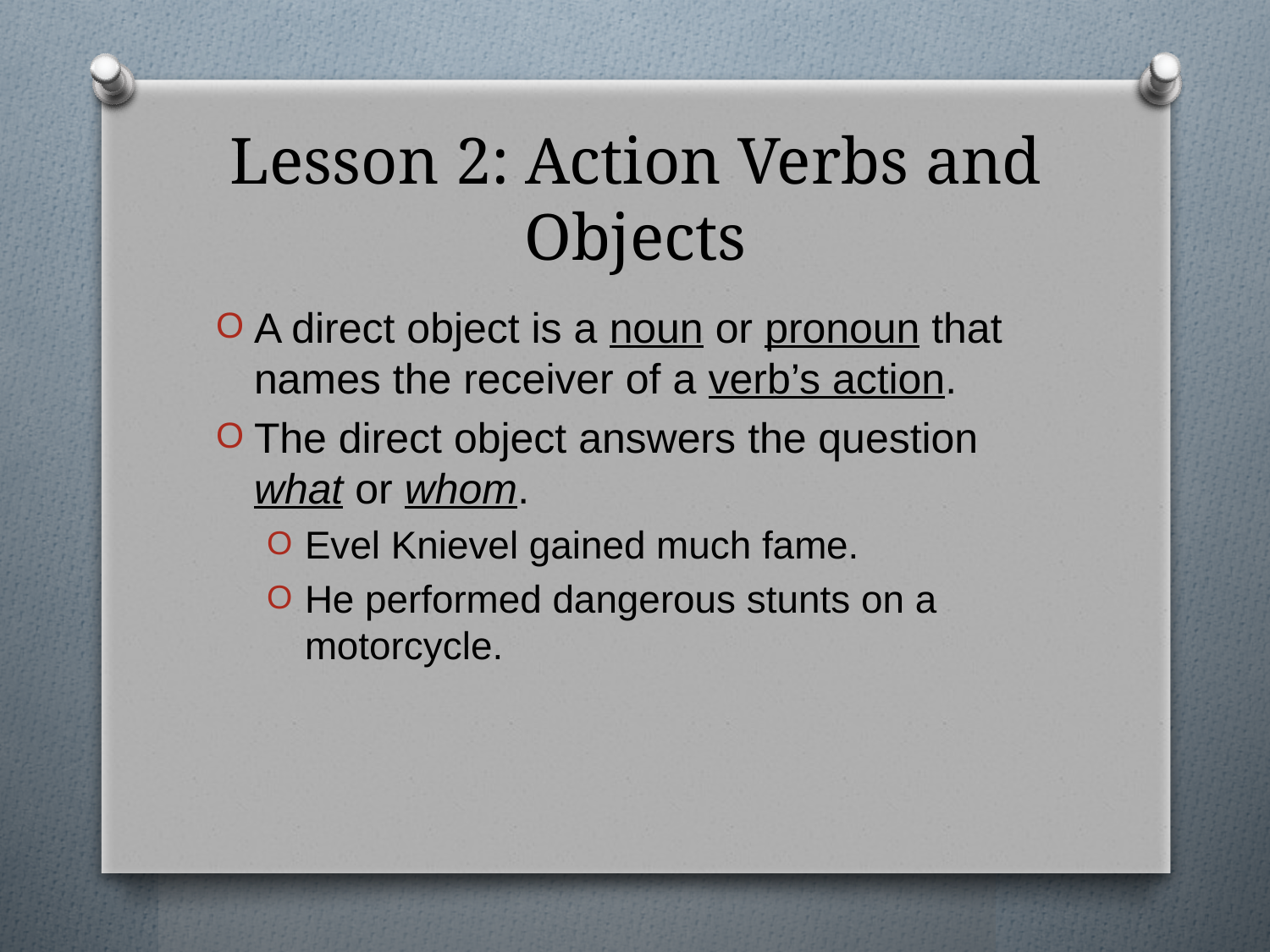

# Lesson 2: Action Verbs and Objects
A direct object is a noun or pronoun that names the receiver of a verb’s action.
The direct object answers the question what or whom.
Evel Knievel gained much fame.
He performed dangerous stunts on a motorcycle.